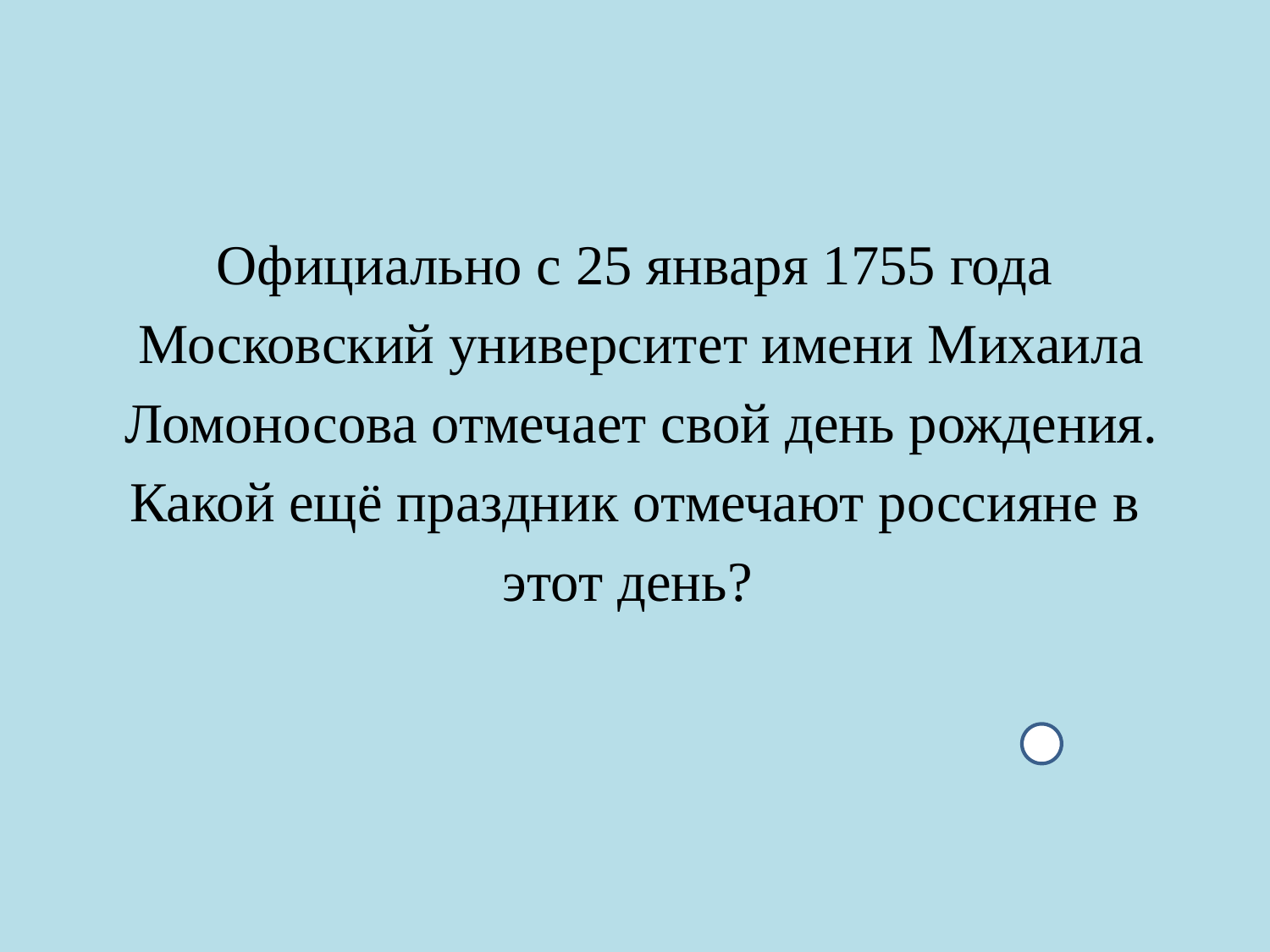

#
Официально с 25 января 1755 года
 Московский университет имени Михаила
 Ломоносова отмечает свой день рождения.
 Какой ещё праздник отмечают россияне в
этот день?